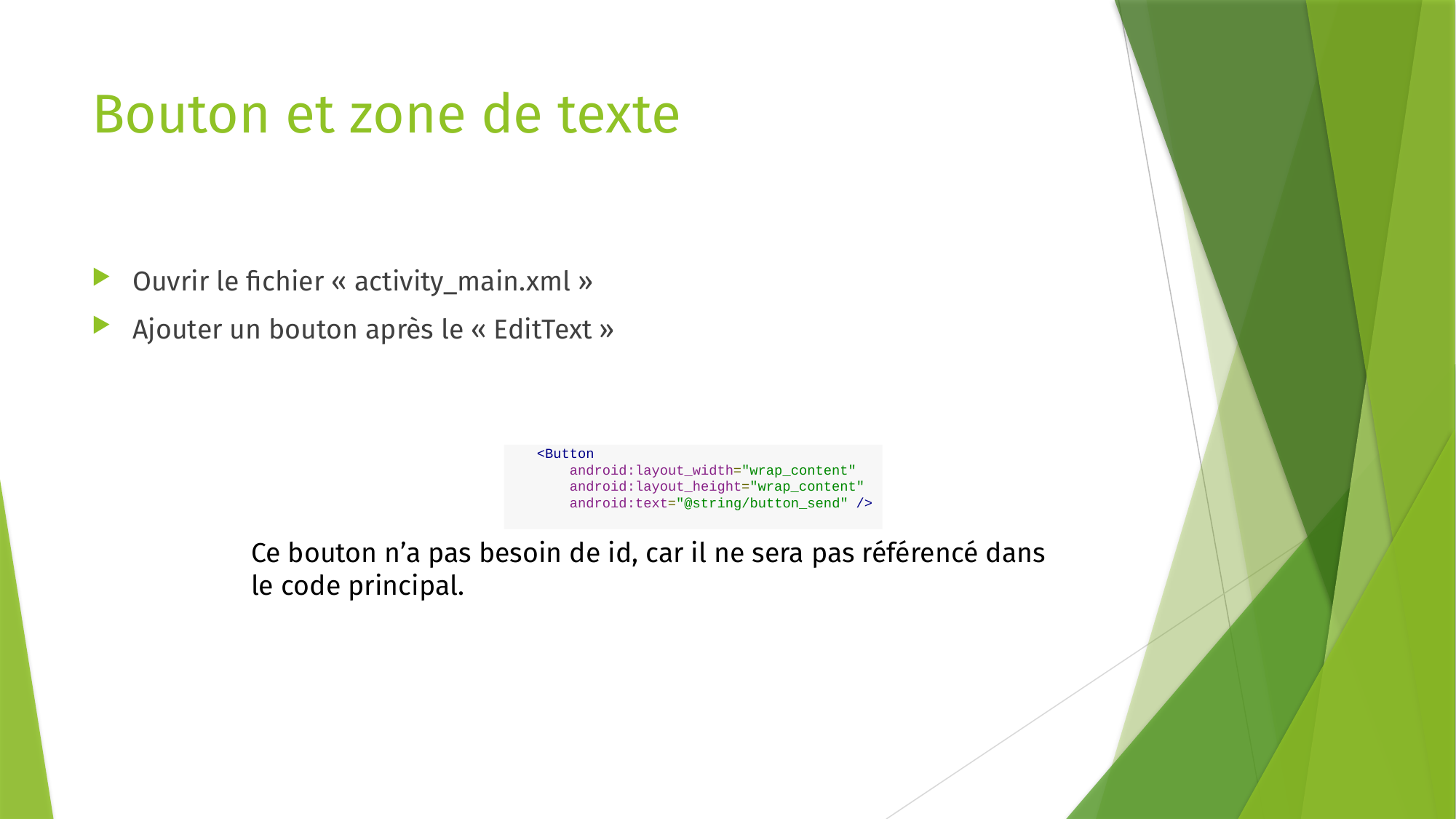

# Bouton et zone de texte
Ouvrir le fichier « activity_main.xml »
Ajouter un bouton après le « EditText »

    <Button
        android:layout_width="wrap_content"
        android:layout_height="wrap_content"
        android:text="@string/button_send" />
Ce bouton n’a pas besoin de id, car il ne sera pas référencé dans
le code principal.